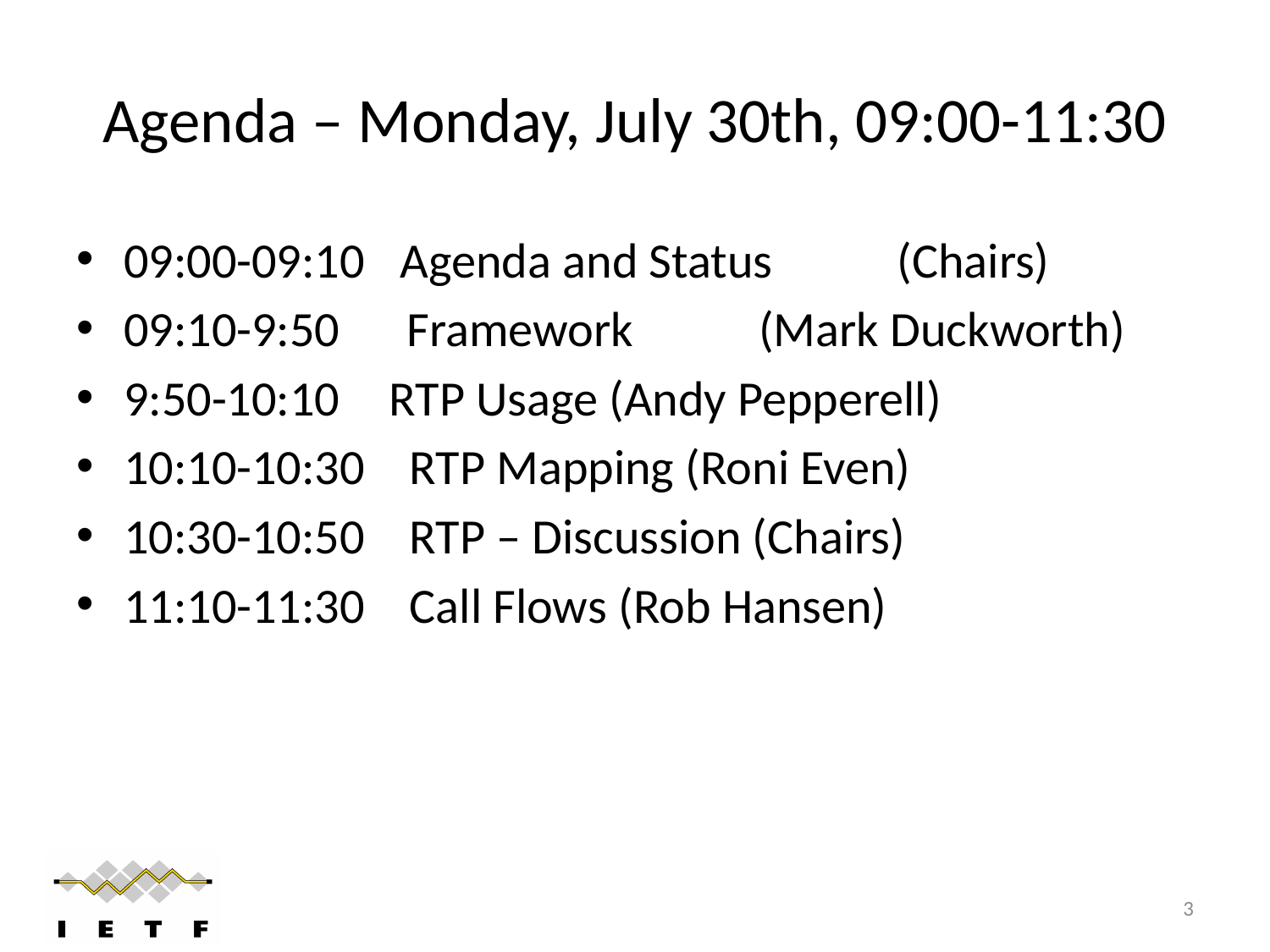

# Agenda – Monday, July 30th, 09:00-11:30
09:00-09:10	  Agenda and Status	 (Chairs)
09:10-9:50      Framework	(Mark Duckworth)
9:50-10:10	 RTP Usage (Andy Pepperell)
10:10-10:30    RTP Mapping (Roni Even)
10:30-10:50    RTP – Discussion (Chairs)
11:10-11:30    Call Flows (Rob Hansen)
3